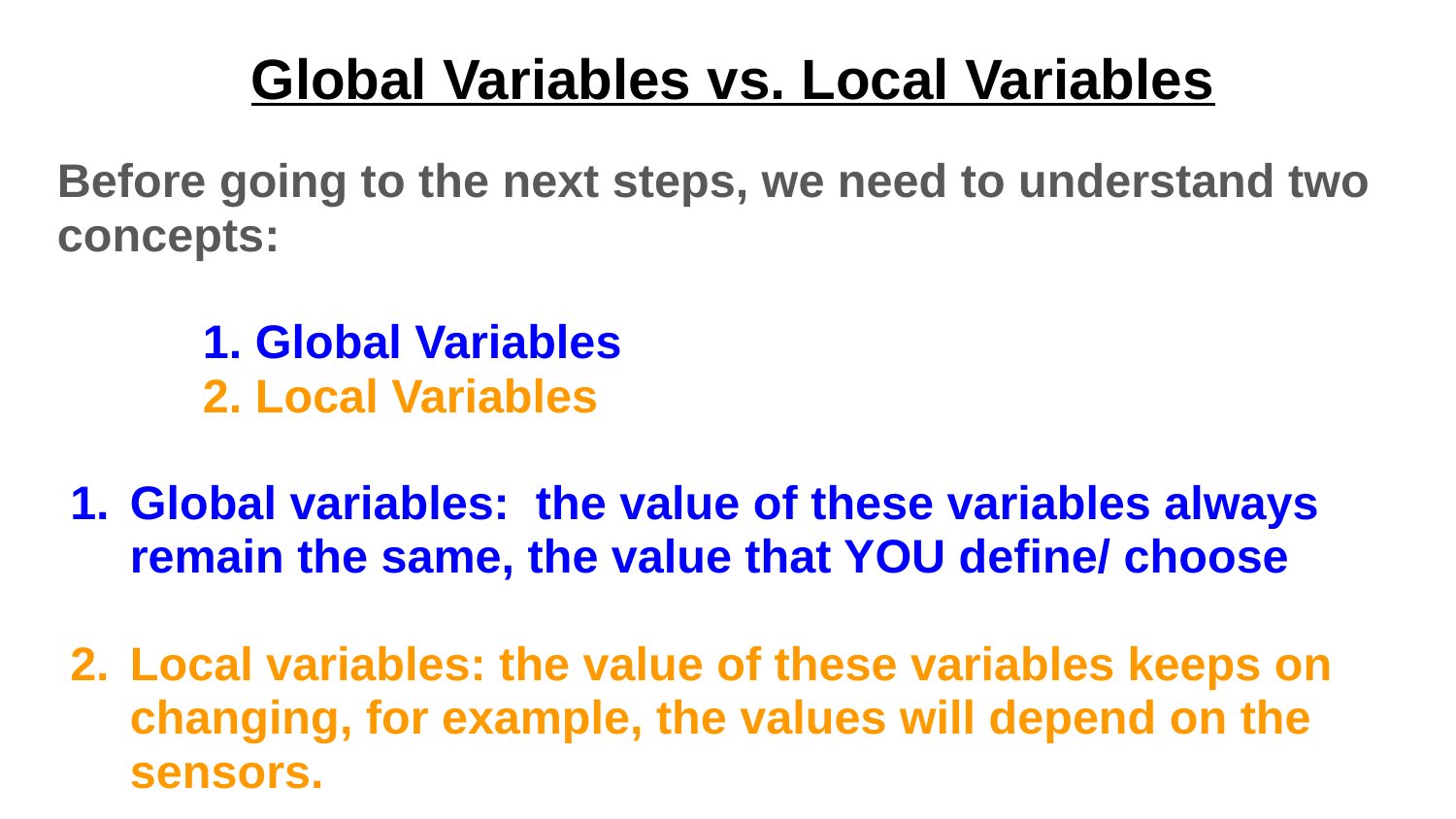

# Global Variables vs. Local Variables
Before going to the next steps, we need to understand two concepts:
	1. Global Variables
	2. Local Variables

Global variables:  the value of these variables always remain the same, the value that YOU define/ choose

Local variables: the value of these variables keeps on changing, for example, the values will depend on the sensors.